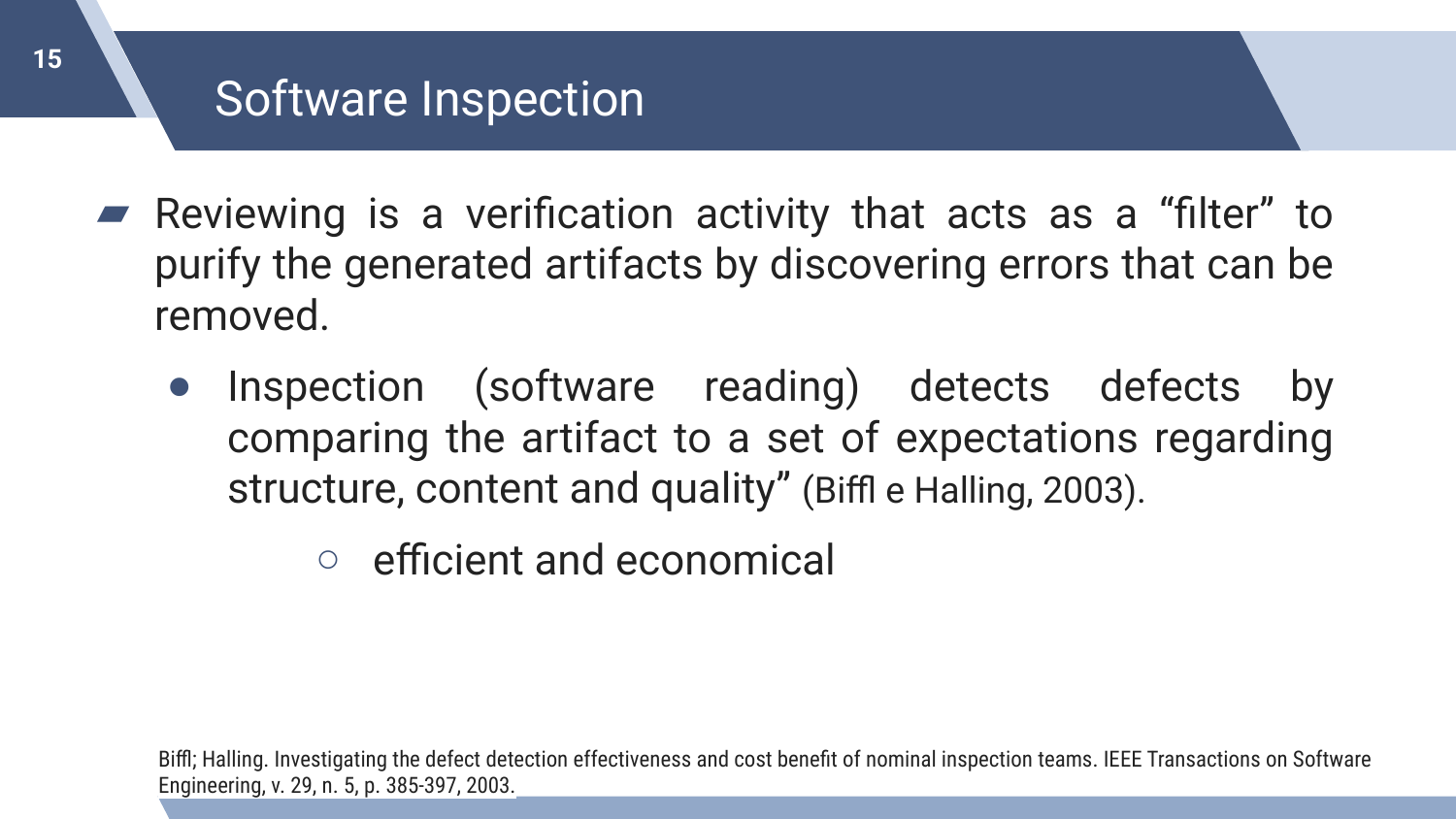

15
# Software Inspection
Reviewing is a verification activity that acts as a “filter” to purify the generated artifacts by discovering errors that can be removed.
Inspection (software reading) detects defects by comparing the artifact to a set of expectations regarding structure, content and quality” (Biffl e Halling, 2003).
efficient and economical
Biffl; Halling. Investigating the defect detection effectiveness and cost benefit of nominal inspection teams. IEEE Transactions on Software Engineering, v. 29, n. 5, p. 385-397, 2003.